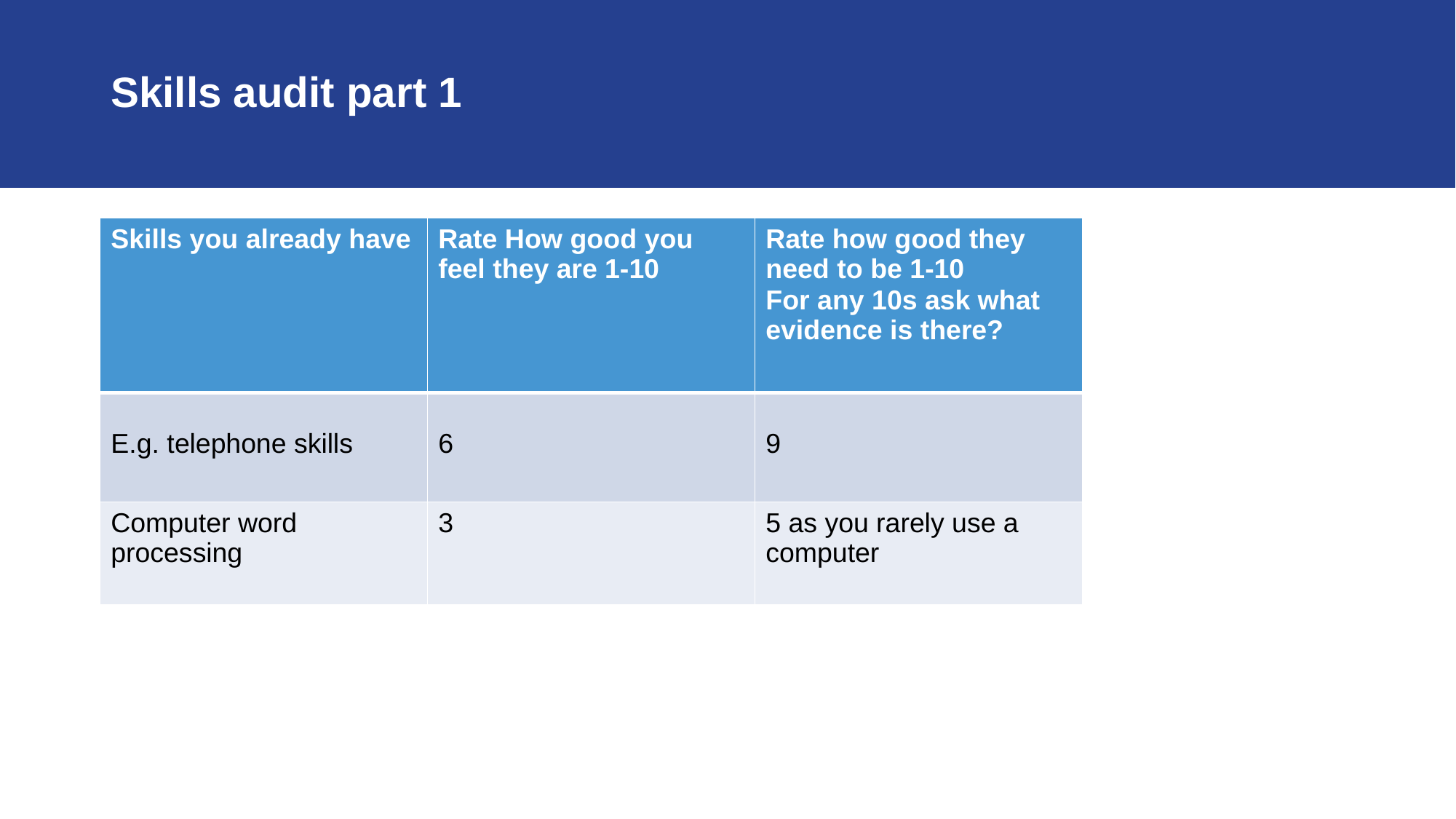

# Skills audit part 1

| Skills you already have | Rate How good you feel they are 1-10 | Rate how good they need to be 1-10 For any 10s ask what evidence is there? |
| --- | --- | --- |
| E.g. telephone skills | 6 | 9 |
| Computer word processing | 3 | 5 as you rarely use a computer |